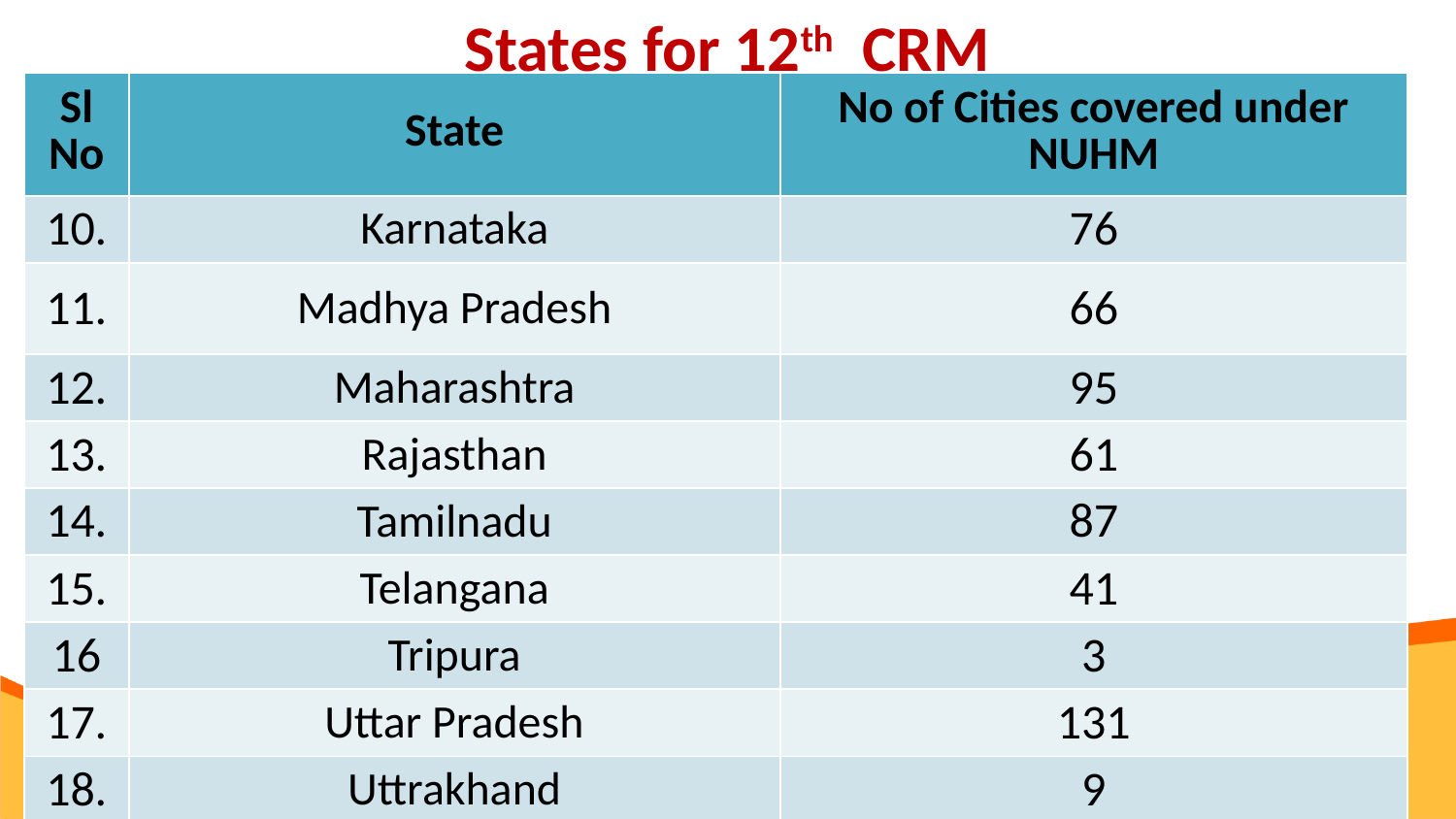

States for 12th  CRM

| Sl No | State | No of Cities covered under NUHM |
| --- | --- | --- |
| 10. | Karnataka | 76 |
| 11. | Madhya Pradesh | 66 |
| 12. | Maharashtra | 95 |
| 13. | Rajasthan | 61 |
| 14. | Tamilnadu | 87 |
| 15. | Telangana | 41 |
| 16 | Tripura | 3 |
| 17. | Uttar Pradesh | 131 |
| 18. | Uttrakhand | 9 |